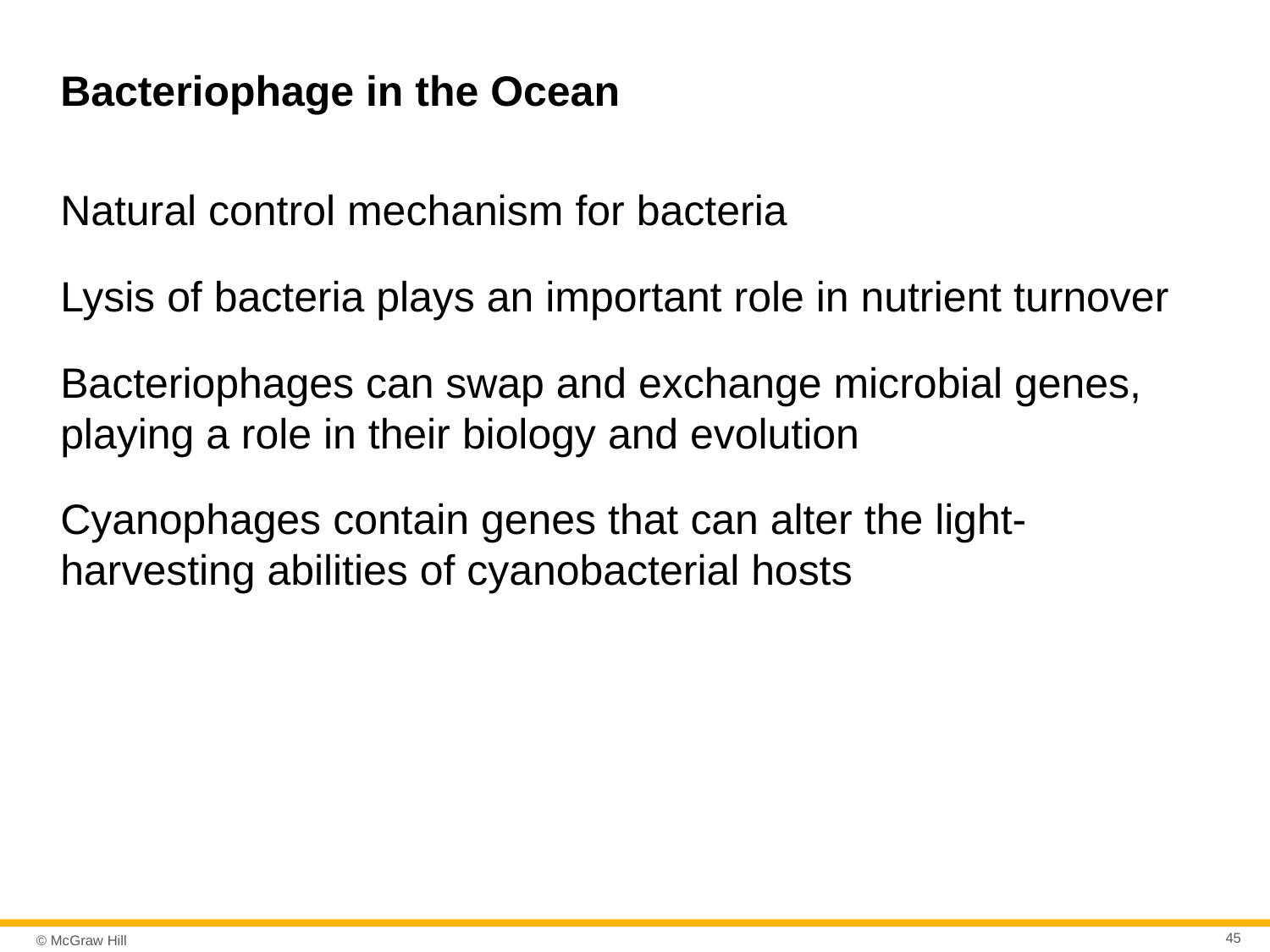

# Bacteriophage in the Ocean
Natural control mechanism for bacteria
Lysis of bacteria plays an important role in nutrient turnover
Bacteriophages can swap and exchange microbial genes, playing a role in their biology and evolution
Cyanophages contain genes that can alter the light-harvesting abilities of cyanobacterial hosts